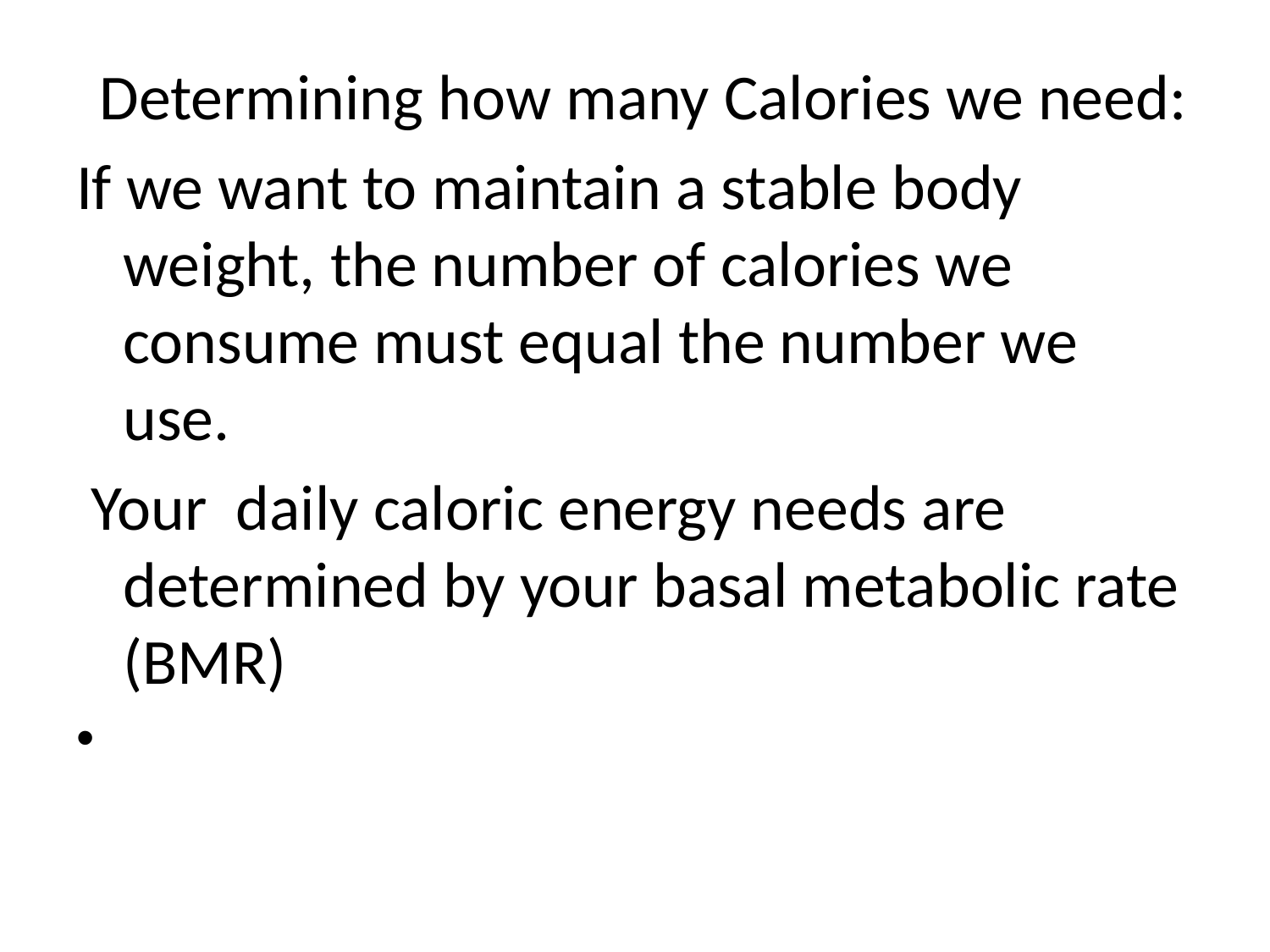

#
  Determining how many Calories we need:
If we want to maintain a stable body weight, the number of calories we consume must equal the number we use.
 Your  daily caloric energy needs are determined by your basal metabolic rate (BMR)